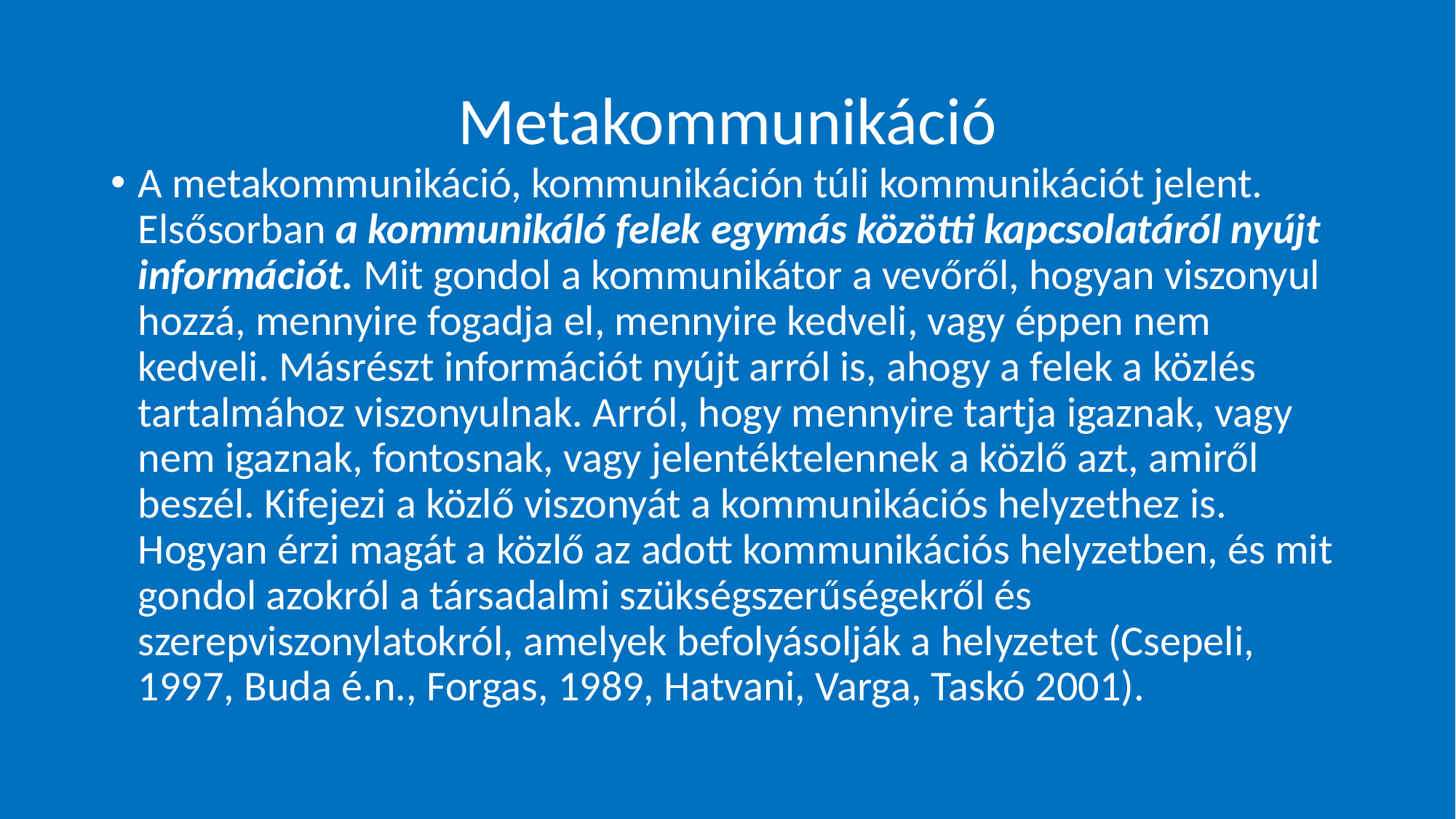

# Metakommunikáció
A metakommunikáció, kommunikáción túli kommunikációt jelent. Elsősorban a kommunikáló felek egymás közötti kapcsolatáról nyújt információt. Mit gondol a kommunikátor a vevőről, hogyan viszonyul hozzá, mennyire fogadja el, mennyire kedveli, vagy éppen nem kedveli. Másrészt információt nyújt arról is, ahogy a felek a közlés tartalmához viszonyulnak. Arról, hogy mennyire tartja igaznak, vagy nem igaznak, fontosnak, vagy jelentéktelennek a közlő azt, amiről beszél. Kifejezi a közlő viszonyát a kommunikációs helyzethez is. Hogyan érzi magát a közlő az adott kommunikációs helyzetben, és mit gondol azokról a társadalmi szükségszerűségekről és szerepviszonylatokról, amelyek befolyásolják a helyzetet (Csepeli, 1997, Buda é.n., Forgas, 1989, Hatvani, Varga, Taskó 2001).